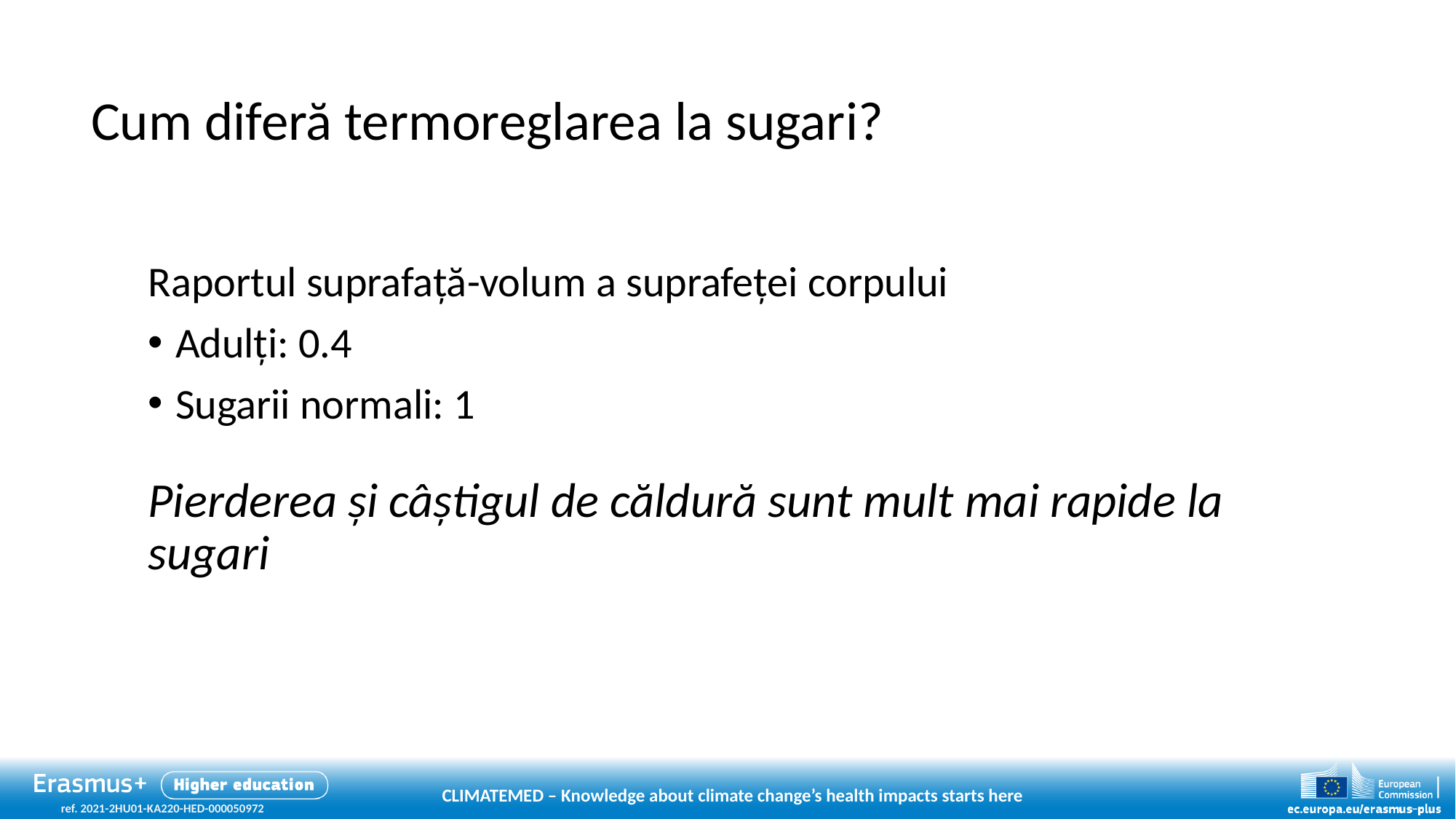

# Cum diferă termoreglarea la sugari?
Raportul suprafață-volum a suprafeței corpului
Adulți: 0.4
Sugarii normali: 1

Pierderea și câștigul de căldură sunt mult mai rapide la sugari